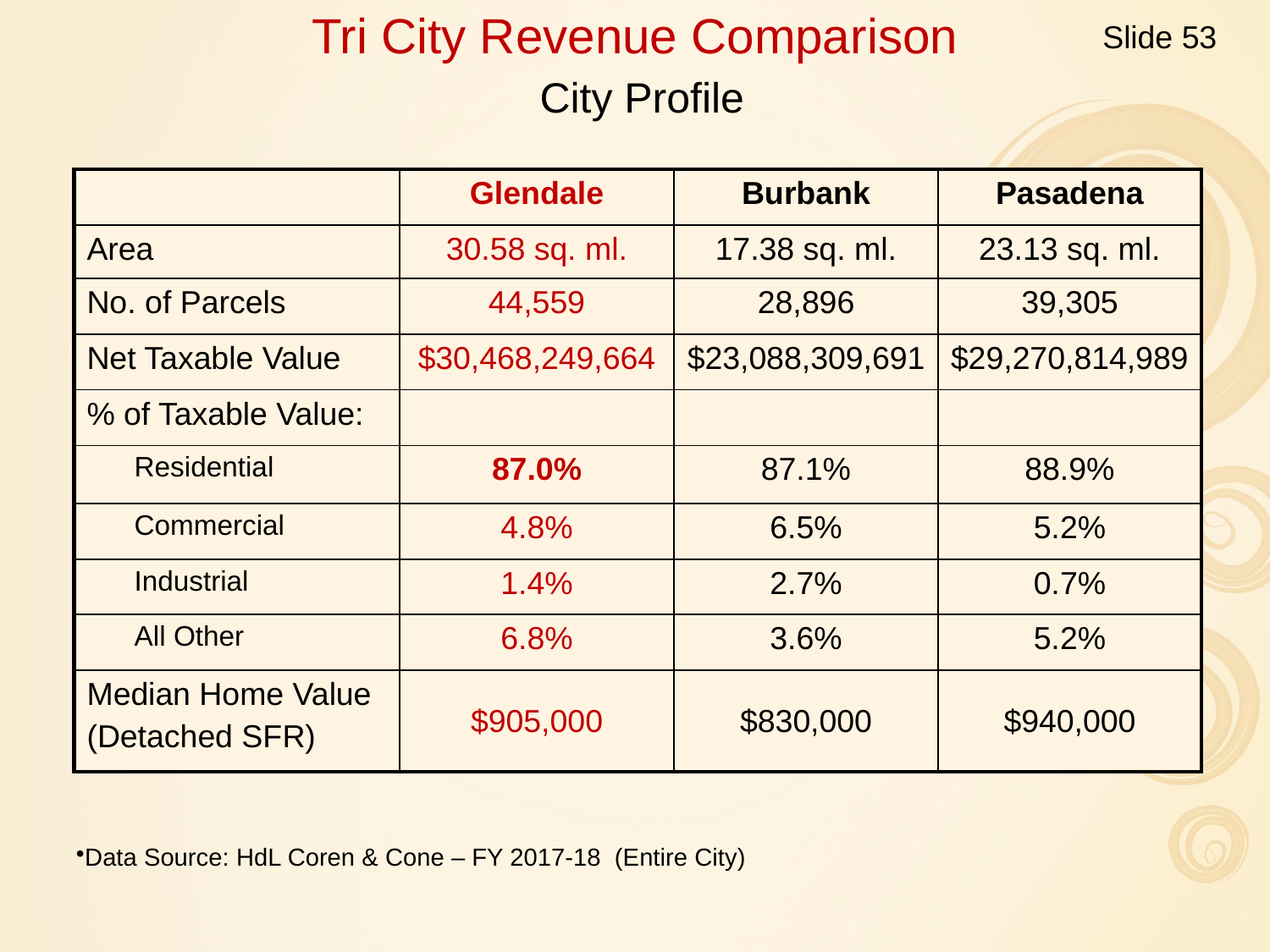

Slide 53
Tri City Revenue Comparison
 City Profile
|  | Glendale | Burbank | Pasadena |
| --- | --- | --- | --- |
| Area | 30.58 sq. ml. | 17.38 sq. ml. | 23.13 sq. ml. |
| No. of Parcels | 44,559 | 28,896 | 39,305 |
| Net Taxable Value | $30,468,249,664 | $23,088,309,691 | $29,270,814,989 |
| % of Taxable Value: |  |  |  |
| Residential | 87.0% | 87.1% | 88.9% |
| Commercial | 4.8% | 6.5% | 5.2% |
| Industrial | 1.4% | 2.7% | 0.7% |
| All Other | 6.8% | 3.6% | 5.2% |
| Median Home Value (Detached SFR) | $905,000 | $830,000 | $940,000 |
Data Source: HdL Coren & Cone – FY 2017-18  (Entire City)